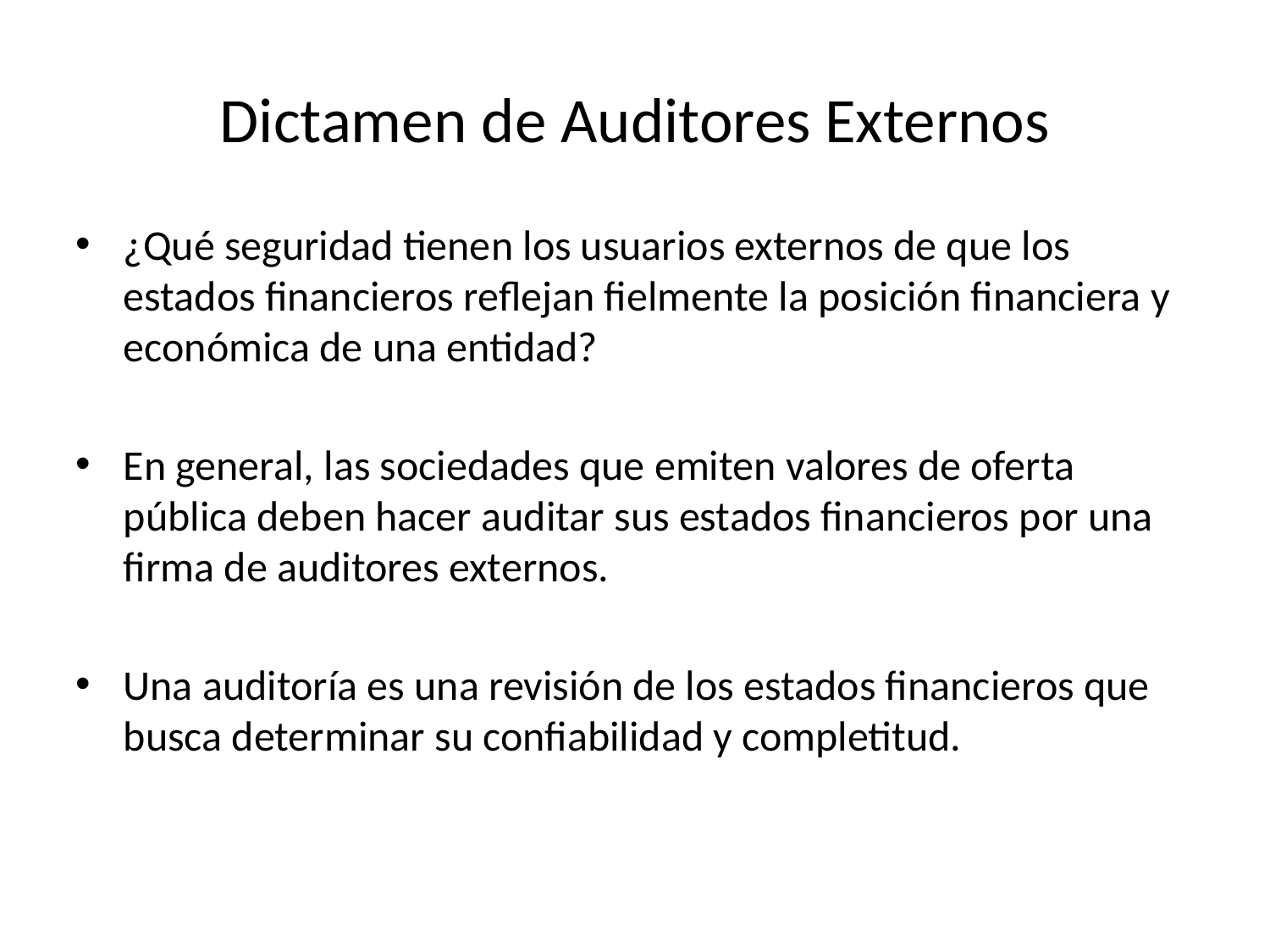

# Dictamen de Auditores Externos
¿Qué seguridad tienen los usuarios externos de que los estados financieros reflejan fielmente la posición financiera y económica de una entidad?

En general, las sociedades que emiten valores de oferta pública deben hacer auditar sus estados financieros por una firma de auditores externos.

Una auditoría es una revisión de los estados financieros que busca determinar su confiabilidad y completitud.